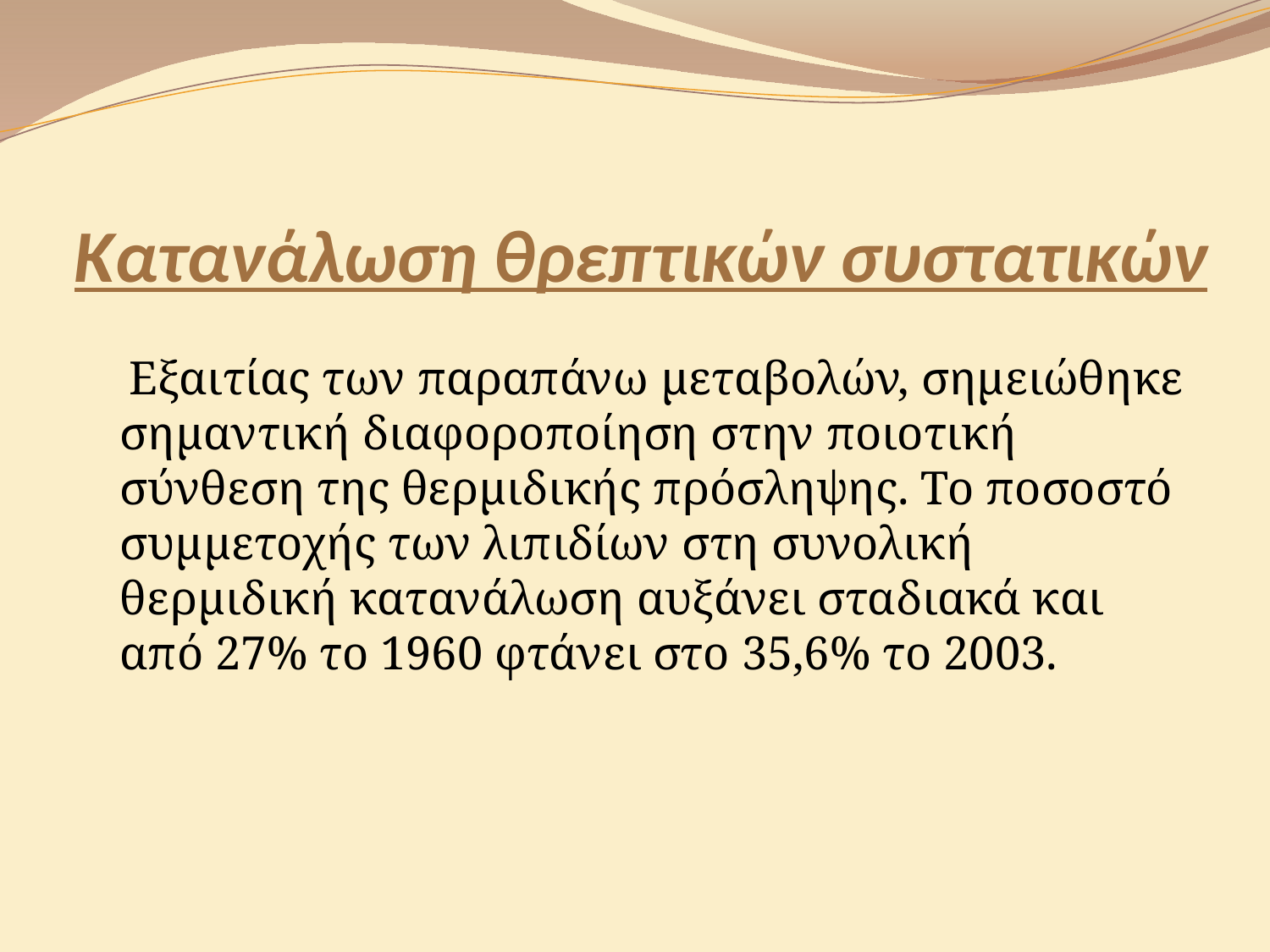

# Κατανάλωση θρεπτικών συστατικών
    Εξαιτίας των παραπάνω μεταβολών, σημειώθηκε σημαντική διαφοροποίηση στην ποιοτική σύνθεση της θερμιδικής πρόσληψης. Το ποσοστό συμμετοχής των λιπιδίων στη συνολική θερμιδική κατανάλωση αυξάνει σταδιακά και από 27% το 1960 φτάνει στο 35,6% το 2003.